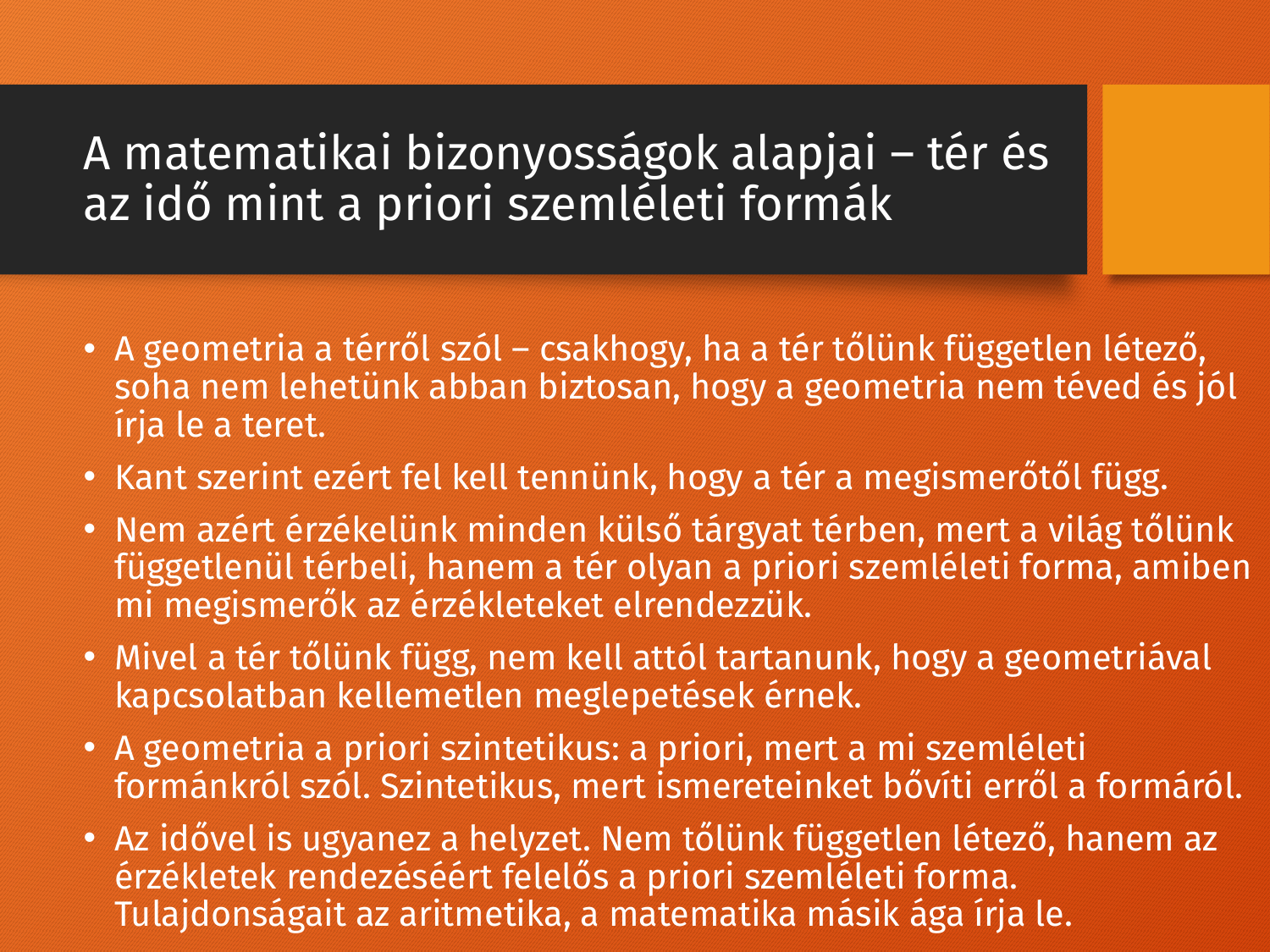

# A matematikai bizonyosságok alapjai – tér és az idő mint a priori szemléleti formák
A geometria a térről szól – csakhogy, ha a tér tőlünk független létező, soha nem lehetünk abban biztosan, hogy a geometria nem téved és jól írja le a teret.
Kant szerint ezért fel kell tennünk, hogy a tér a megismerőtől függ.
Nem azért érzékelünk minden külső tárgyat térben, mert a világ tőlünk függetlenül térbeli, hanem a tér olyan a priori szemléleti forma, amiben mi megismerők az érzékleteket elrendezzük.
Mivel a tér tőlünk függ, nem kell attól tartanunk, hogy a geometriával kapcsolatban kellemetlen meglepetések érnek.
A geometria a priori szintetikus: a priori, mert a mi szemléleti formánkról szól. Szintetikus, mert ismereteinket bővíti erről a formáról.
Az idővel is ugyanez a helyzet. Nem tőlünk független létező, hanem az érzékletek rendezéséért felelős a priori szemléleti forma. Tulajdonságait az aritmetika, a matematika másik ága írja le.